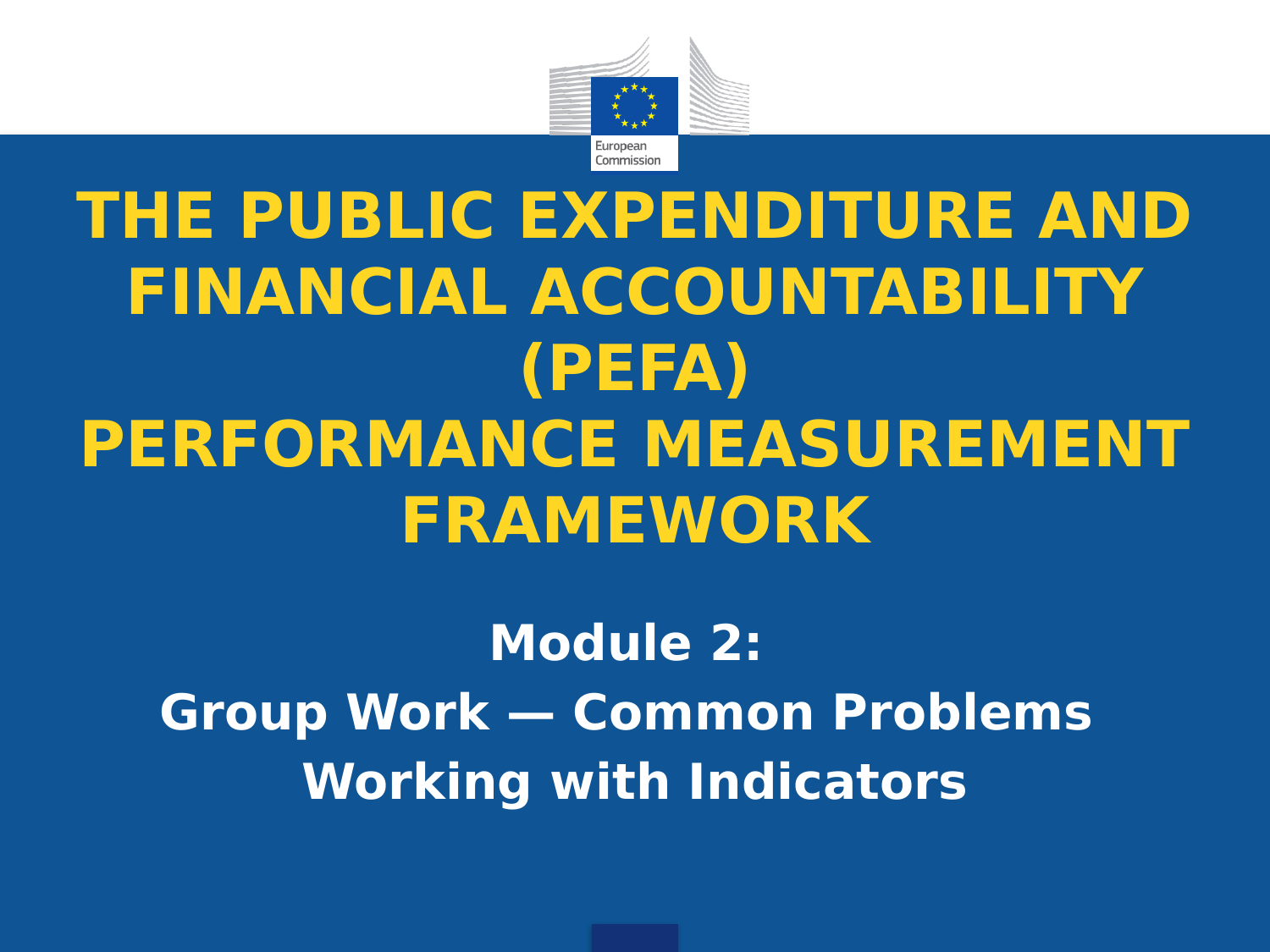

# THE PUBLIC EXPENDITURE AND FINANCIAL ACCOUNTABILITY (PEFA) PERFORMANCE MEASUREMENT FRAMEWORK

Module 2:
Group Work — Common Problems
Working with Indicators